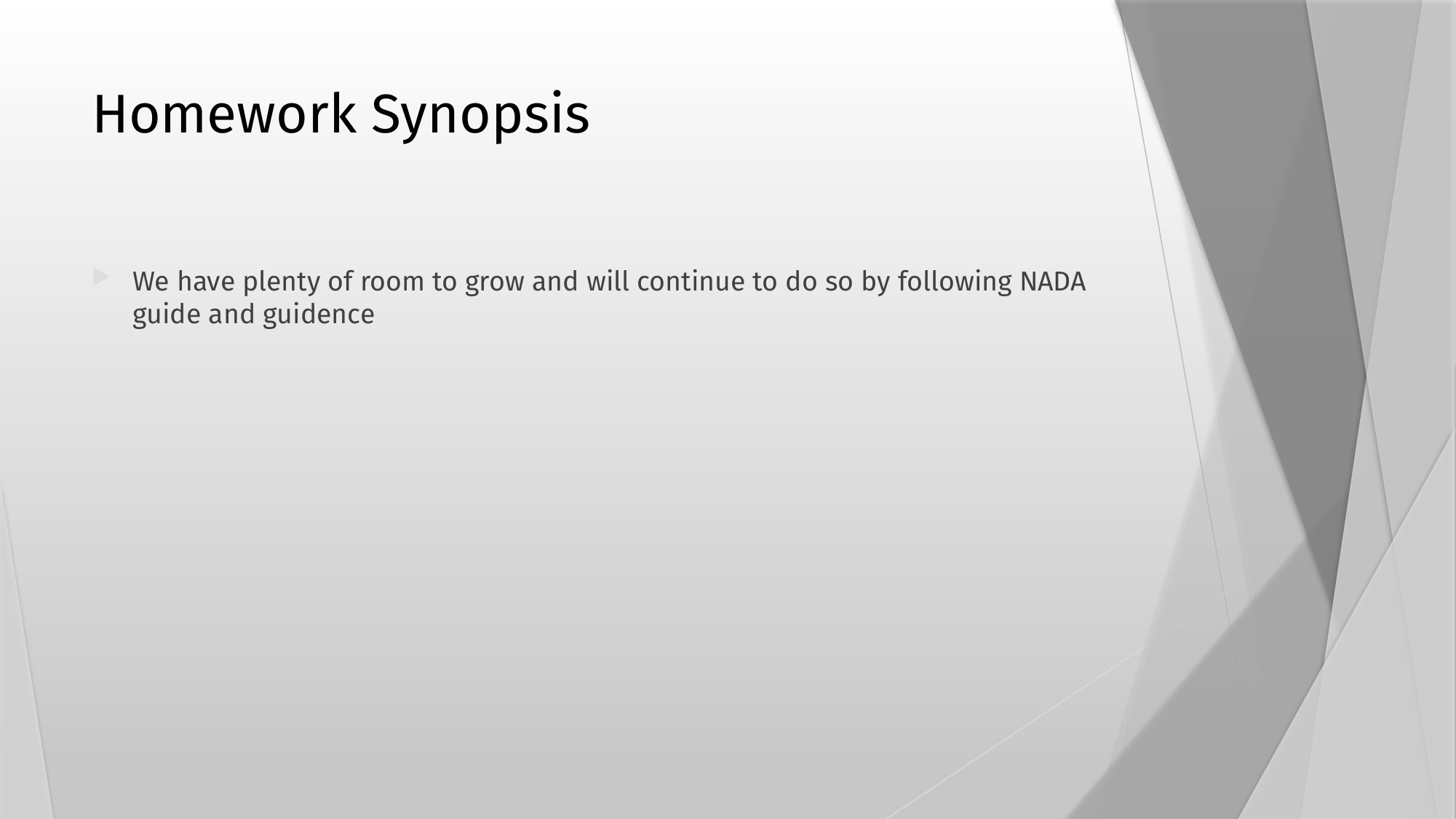

# Homework Synopsis
We have plenty of room to grow and will continue to do so by following NADA guide and guidence